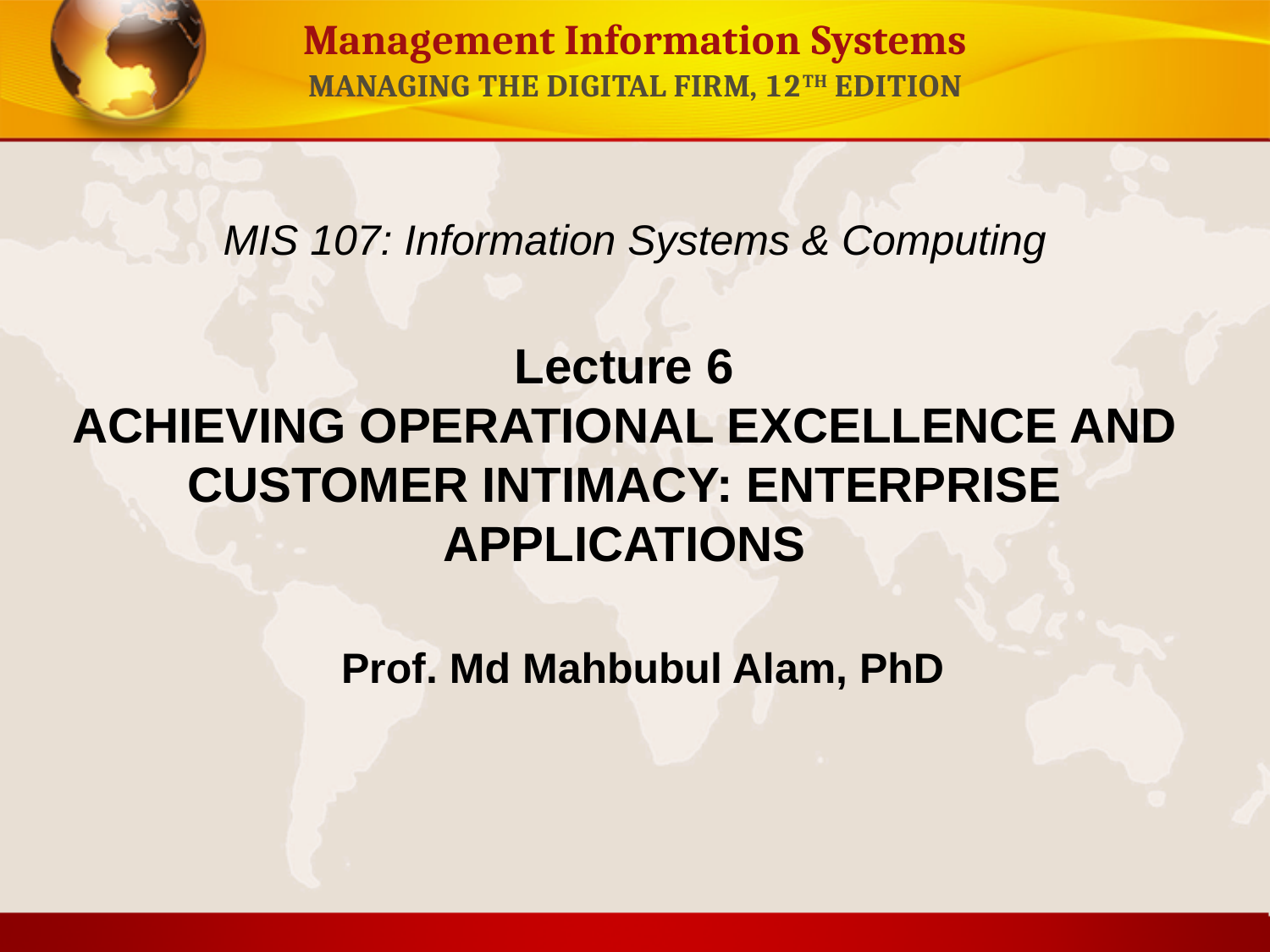

MIS 107: Information Systems & Computing
# Lecture 6 ACHIEVING OPERATIONAL EXCELLENCE AND CUSTOMER INTIMACY: ENTERPRISE APPLICATIONS
Prof. Md Mahbubul Alam, PhD